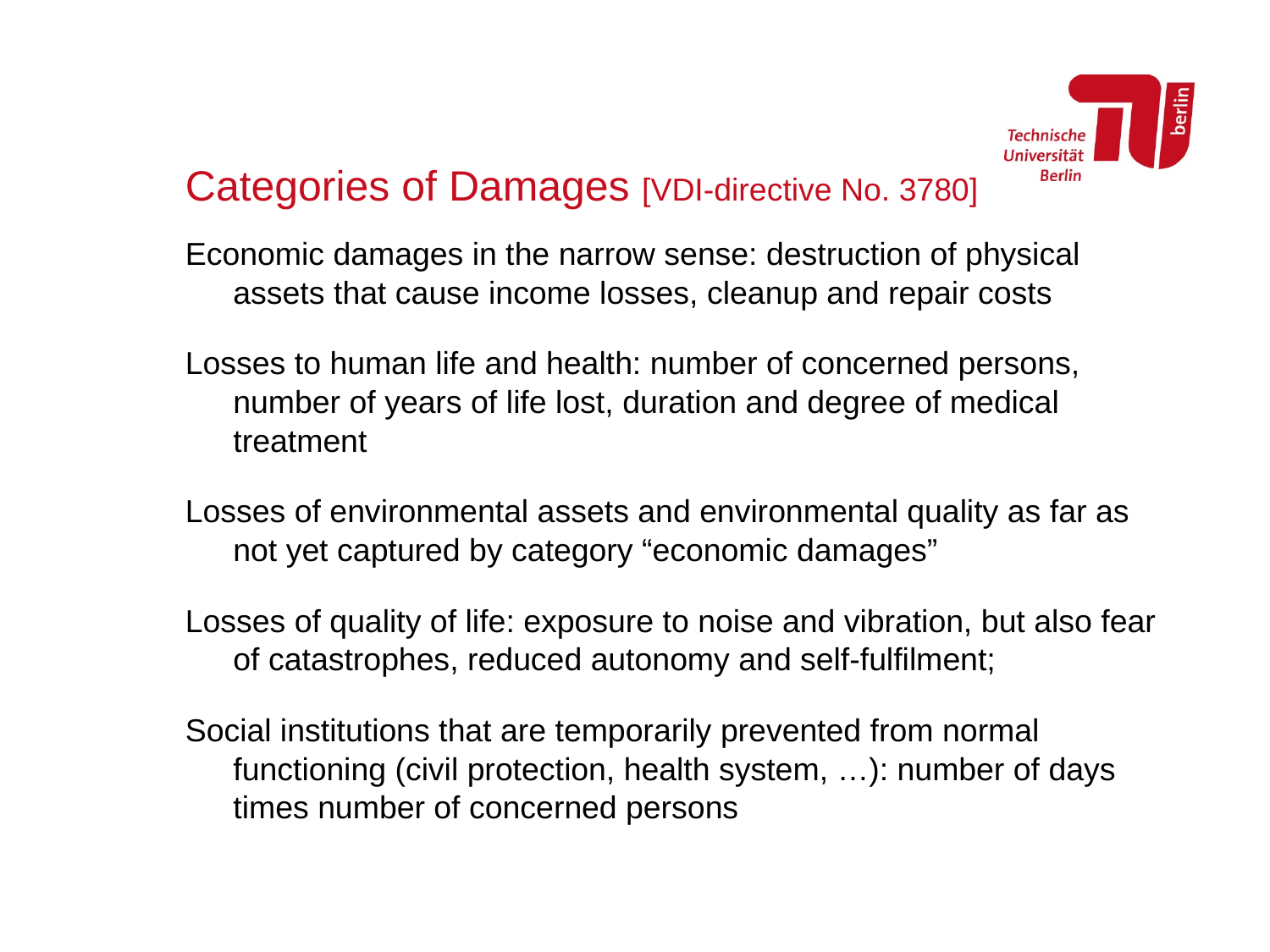

# Categories of Damages [VDI-directive No. 3780]
Economic damages in the narrow sense: destruction of physical assets that cause income losses, cleanup and repair costs
Losses to human life and health: number of concerned persons, number of years of life lost, duration and degree of medical treatment
Losses of environmental assets and environmental quality as far as not yet captured by category “economic damages”
Losses of quality of life: exposure to noise and vibration, but also fear of catastrophes, reduced autonomy and self-fulfilment;
Social institutions that are temporarily prevented from normal functioning (civil protection, health system, …): number of days times number of concerned persons